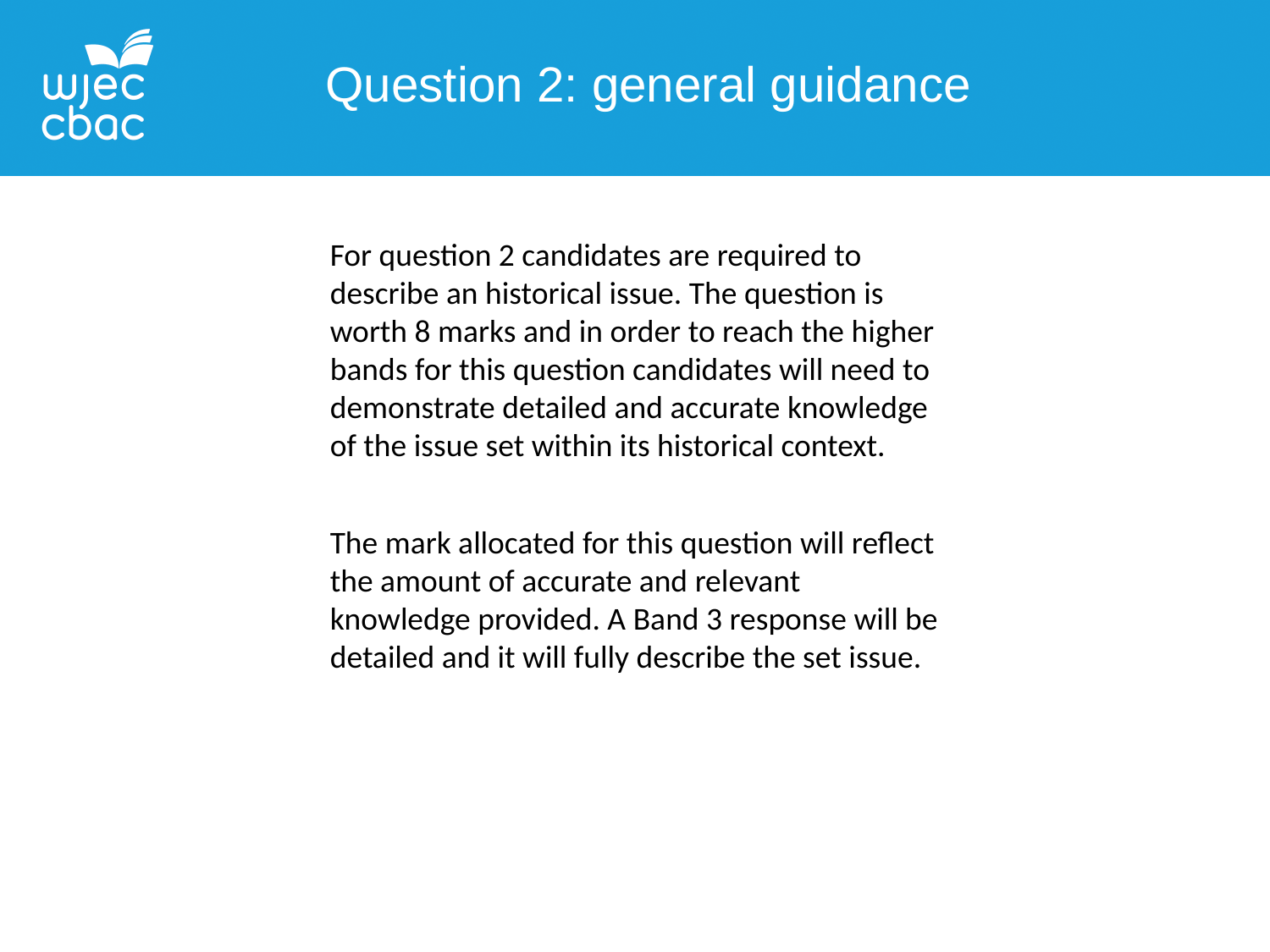

Question 2: general guidance

For question 2 candidates are required to describe an historical issue. The question is worth 8 marks and in order to reach the higher bands for this question candidates will need to demonstrate detailed and accurate knowledge of the issue set within its historical context.

The mark allocated for this question will reflect the amount of accurate and relevant knowledge provided. A Band 3 response will be detailed and it will fully describe the set issue.